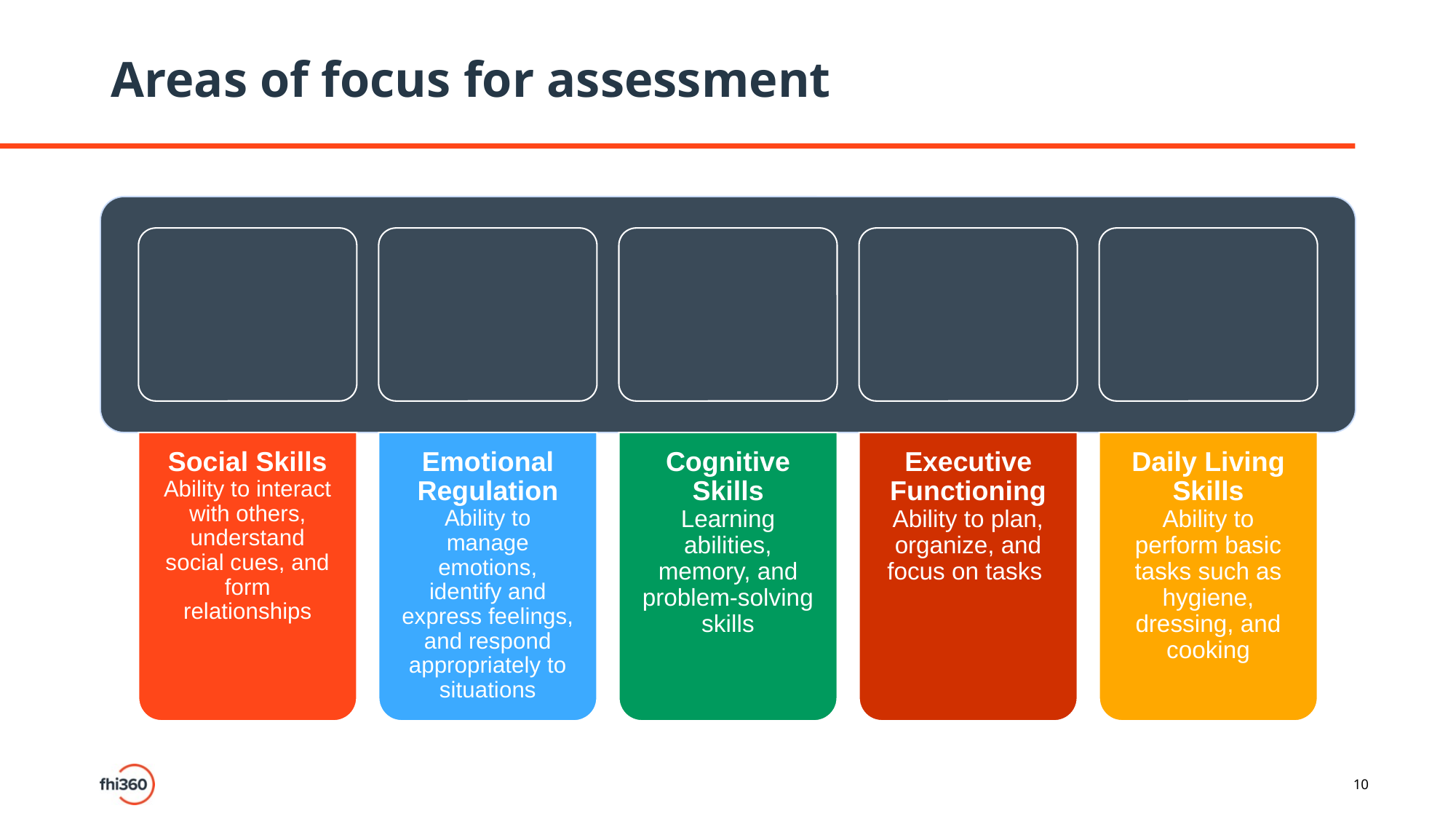

# Areas of focus for assessment
Social Skills
Ability to interact with others, understand social cues, and form relationships
Emotional Regulation
Ability to manage emotions, identify and express feelings, and respond appropriately to situations
Cognitive Skills
Learning abilities, memory, and problem-solving skills
Executive Functioning
Ability to plan, organize, and focus on tasks
Daily Living Skills
Ability to perform basic tasks such as hygiene, dressing, and cooking